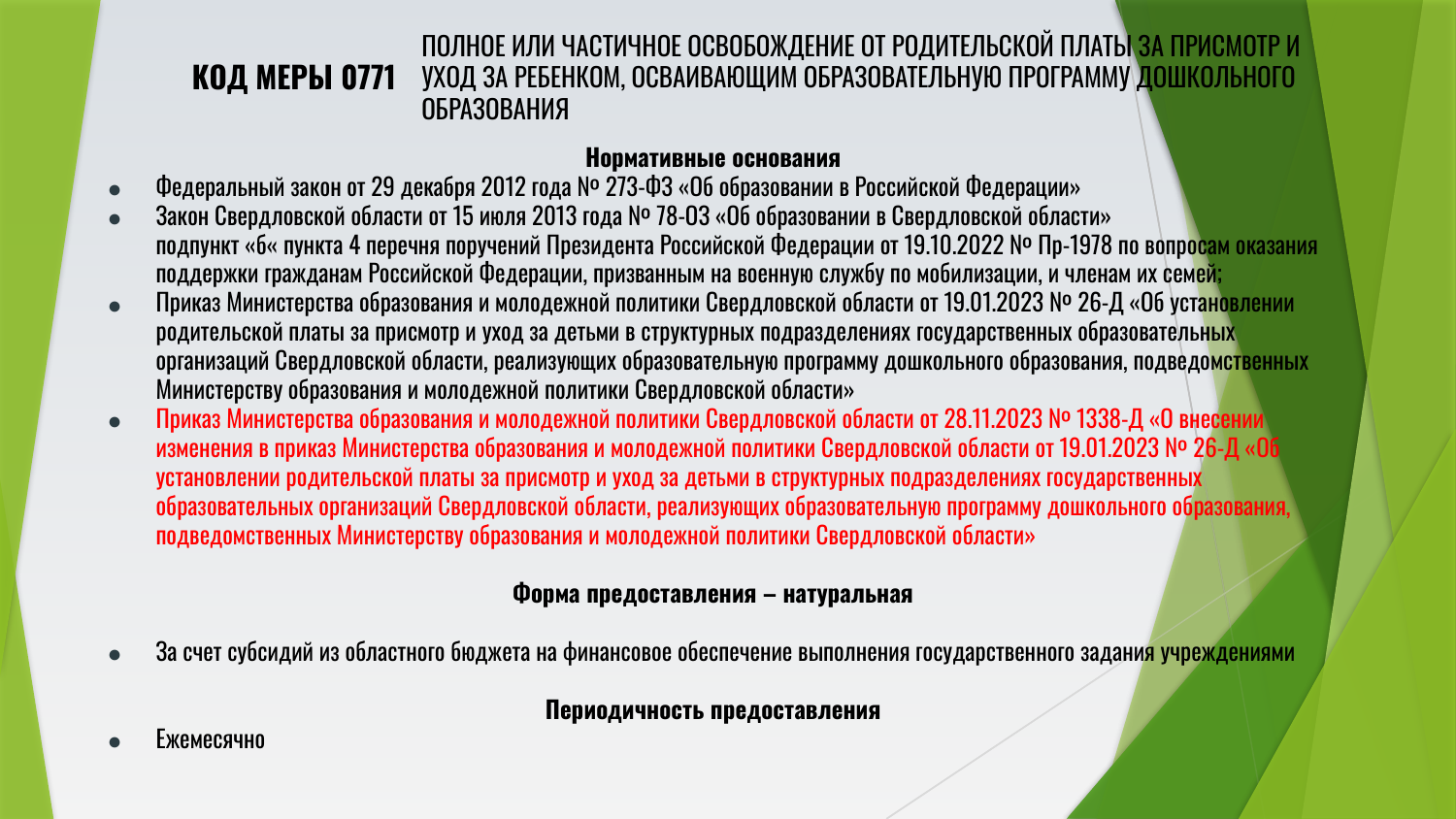

КОД МЕРЫ 0771
# Полное или частичное освобождение от родительской платы за присмотр и уход за ребенком, осваивающим образовательную программу дошкольного образования
Нормативные основания
Федеральный закон от 29 декабря 2012 года № 273-ФЗ «Об образовании в Российской Федерации»
Закон Свердловской области от 15 июля 2013 года № 78-ОЗ «Об образовании в Свердловской области»
подпункт «б« пункта 4 перечня поручений Президента Российской Федерации от 19.10.2022 № Пр-1978 по вопросам оказания поддержки гражданам Российской Федерации, призванным на военную службу по мобилизации, и членам их семей;
Приказ Министерства образования и молодежной политики Свердловской области от 19.01.2023 № 26-Д «Об установлении родительской платы за присмотр и уход за детьми в структурных подразделениях государственных образовательных организаций Свердловской области, реализующих образовательную программу дошкольного образования, подведомственных Министерству образования и молодежной политики Свердловской области»
Приказ Министерства образования и молодежной политики Свердловской области от 28.11.2023 № 1338-Д «О внесении изменения в приказ Министерства образования и молодежной политики Свердловской области от 19.01.2023 № 26-Д «Об установлении родительской платы за присмотр и уход за детьми в структурных подразделениях государственных образовательных организаций Свердловской области, реализующих образовательную программу дошкольного образования, подведомственных Министерству образования и молодежной политики Свердловской области»

Форма предоставления – натуральная

За счет субсидий из областного бюджета на финансовое обеспечение выполнения государственного задания учреждениями

Периодичность предоставления
Ежемесячно